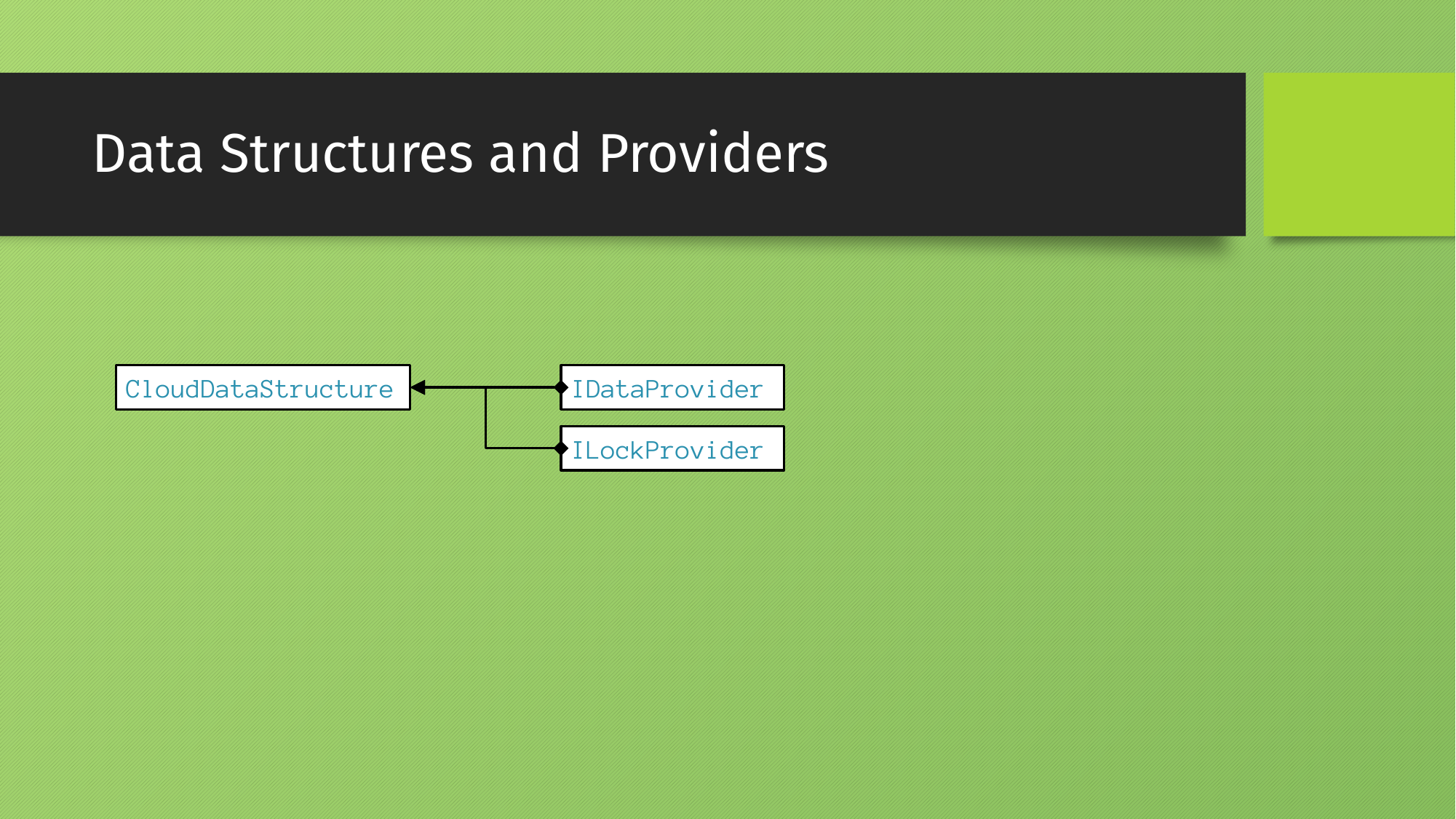

# Data Structures and Providers
CloudDataStructure
IDataProvider
ILockProvider